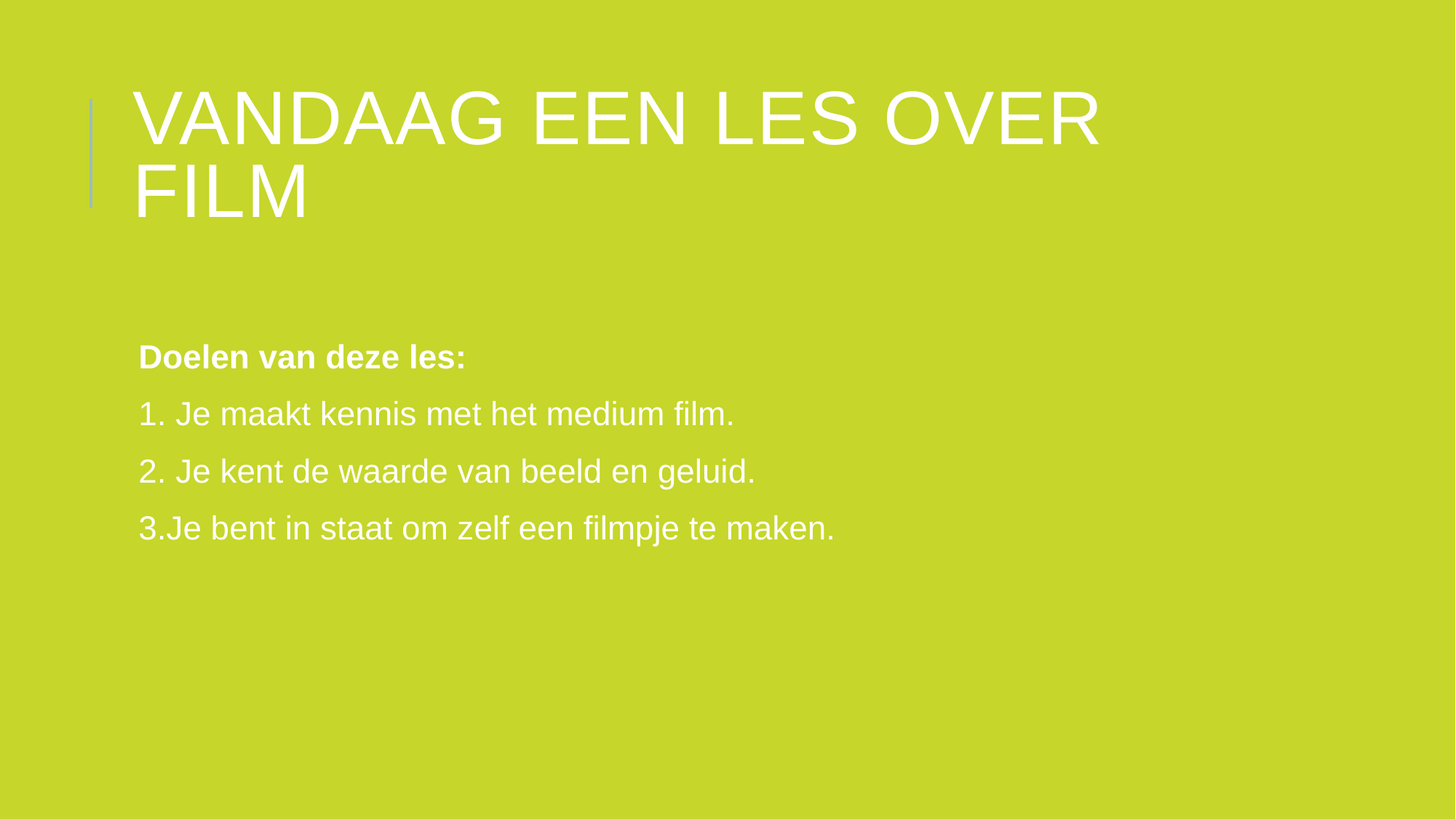

# Vandaag een les over film

Doelen van deze les:
1. Je maakt kennis met het medium film.
2. Je kent de waarde van beeld en geluid.
3.Je bent in staat om zelf een filmpje te maken.